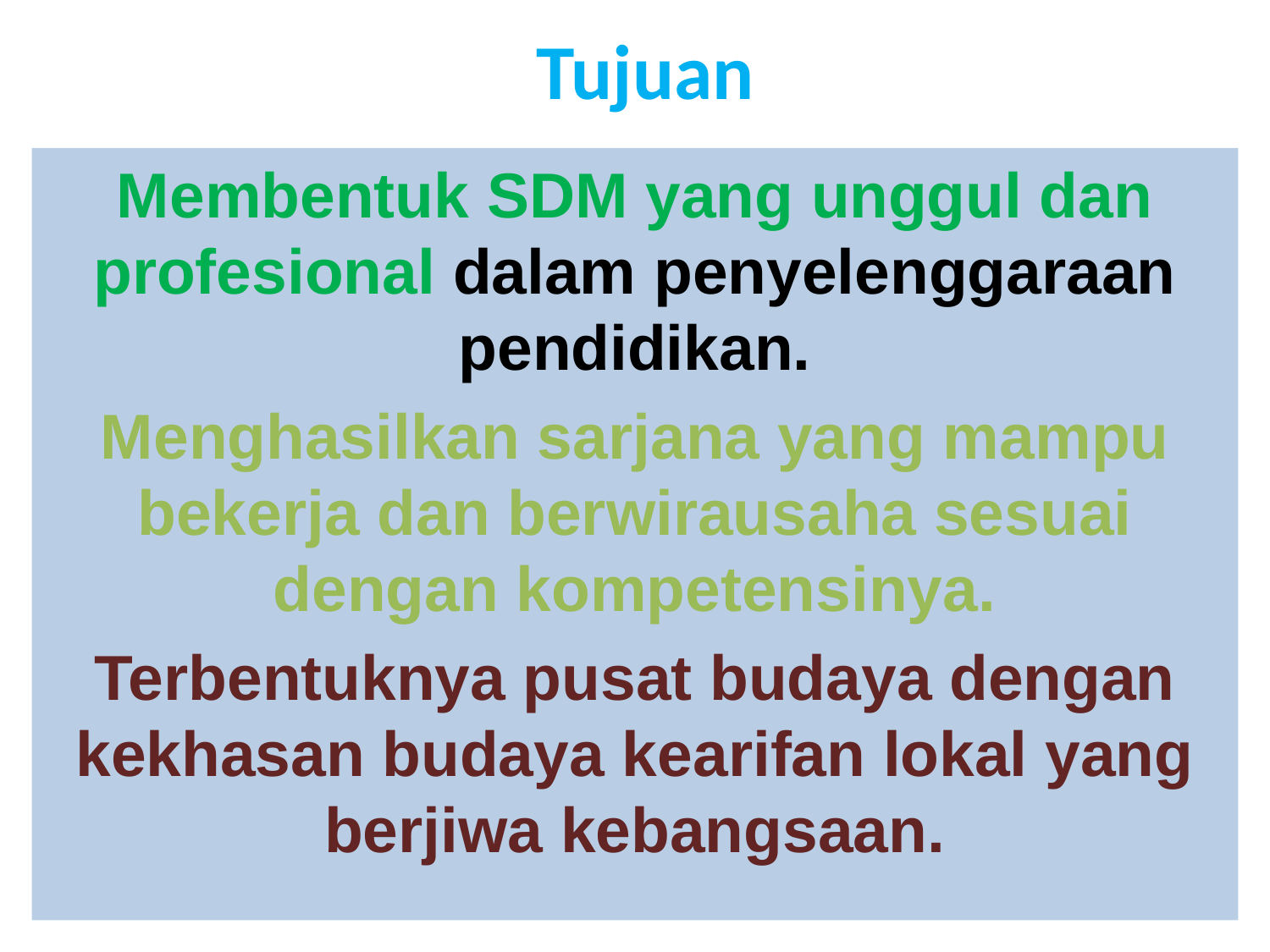

# Tujuan
Membentuk SDM yang unggul dan profesional dalam penyelenggaraan pendidikan.
Menghasilkan sarjana yang mampu bekerja dan berwirausaha sesuai dengan kompetensinya.
Terbentuknya pusat budaya dengan kekhasan budaya kearifan lokal yang berjiwa kebangsaan.